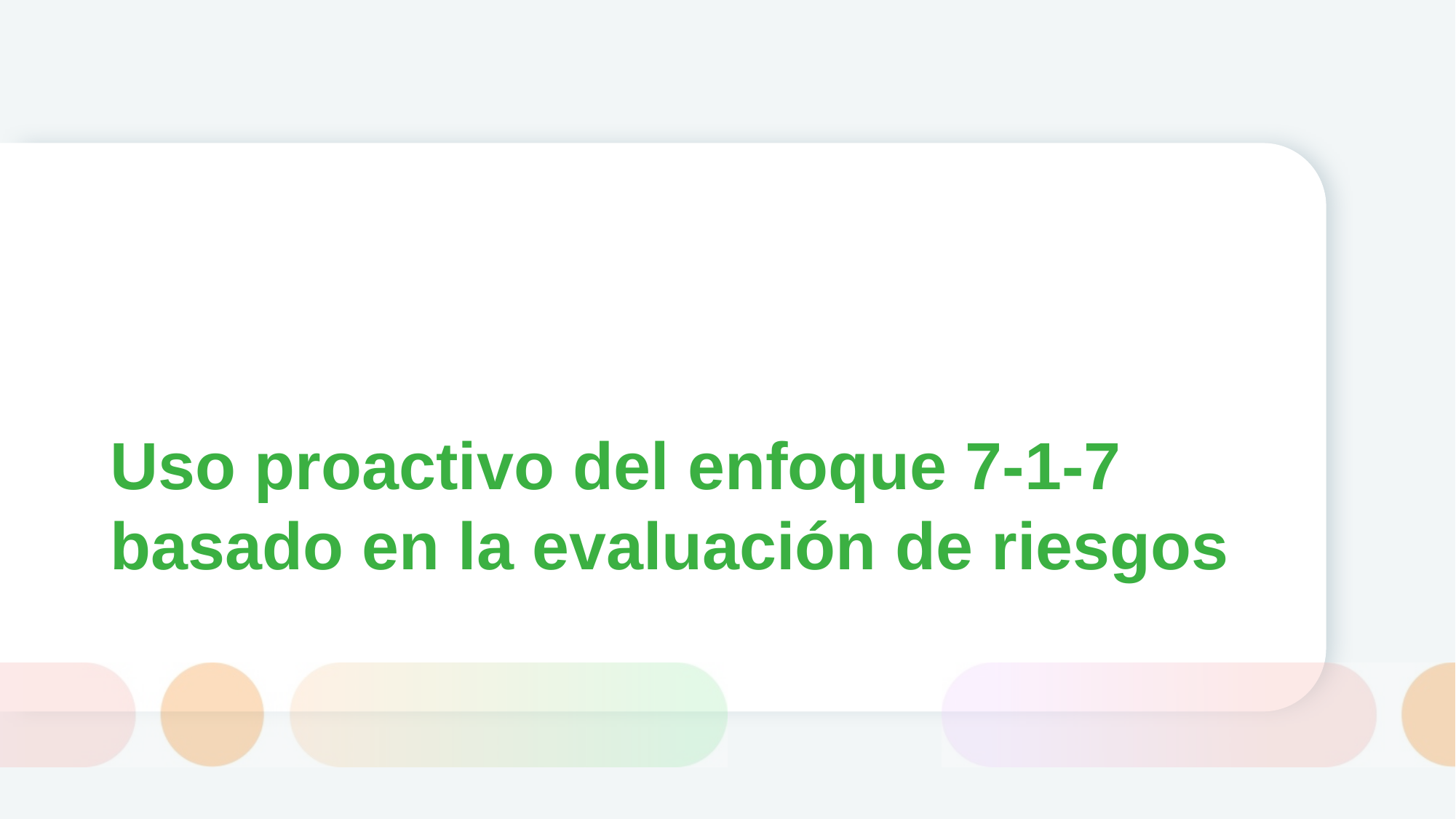

# Uso proactivo del enfoque 7-1-7 basado en la evaluación de riesgos